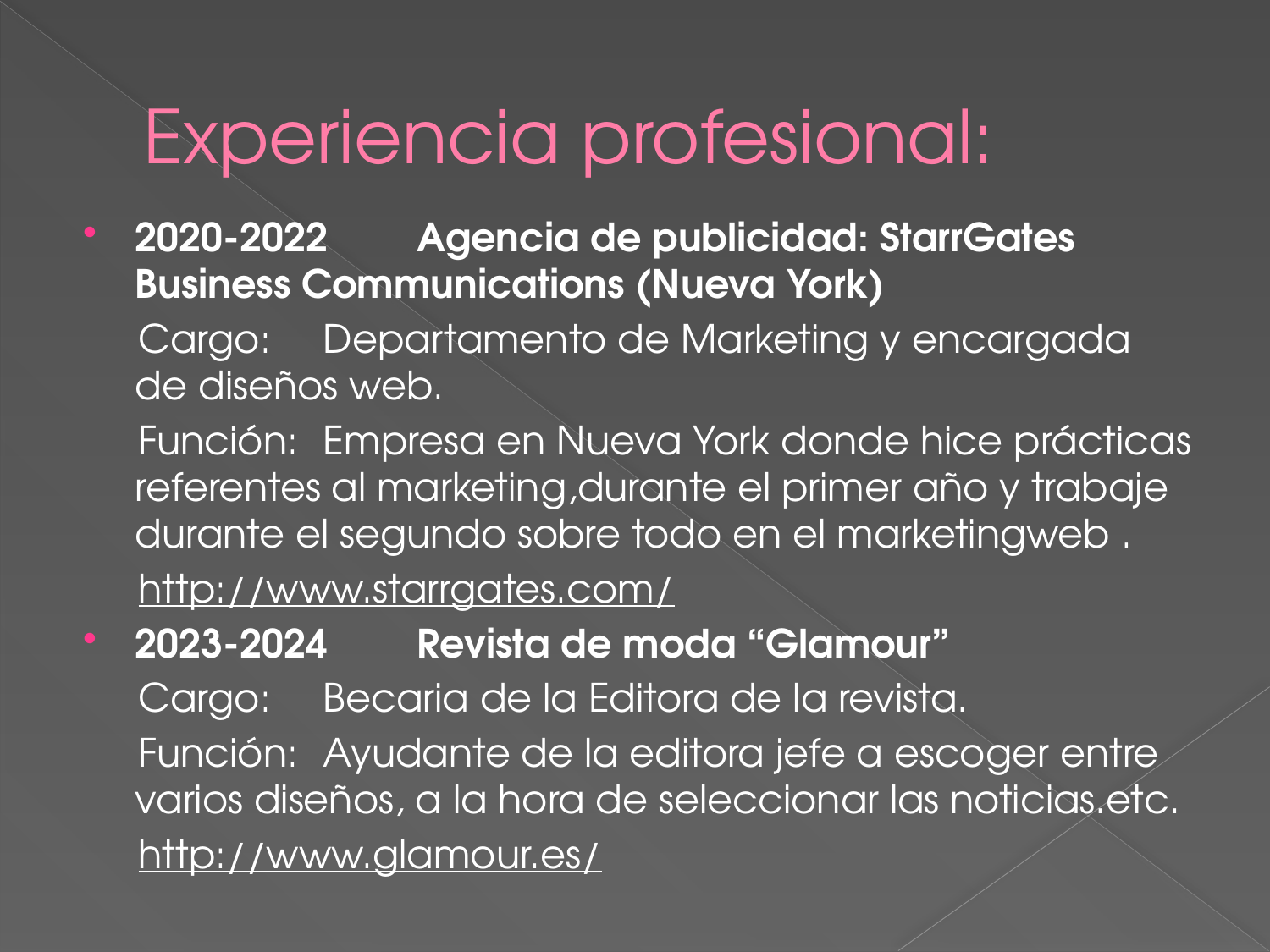

# Experiencia profesional:
2020-2022	Agencia de publicidad: StarrGates Business Communications (Nueva York)
     Cargo:	Departamento de Marketing y encargada de diseños web.
     Función:	Empresa en Nueva York donde hice prácticas referentes al marketing,durante el primer año y trabaje durante el segundo sobre todo en el marketingweb .
     http://www.starrgates.com/
2023-2024	Revista de moda “Glamour”
     Cargo:	Becaria de la Editora de la revista.
     Función:	Ayudante de la editora jefe a escoger entre varios diseños, a la hora de seleccionar las noticias.etc.
     http://www.glamour.es/